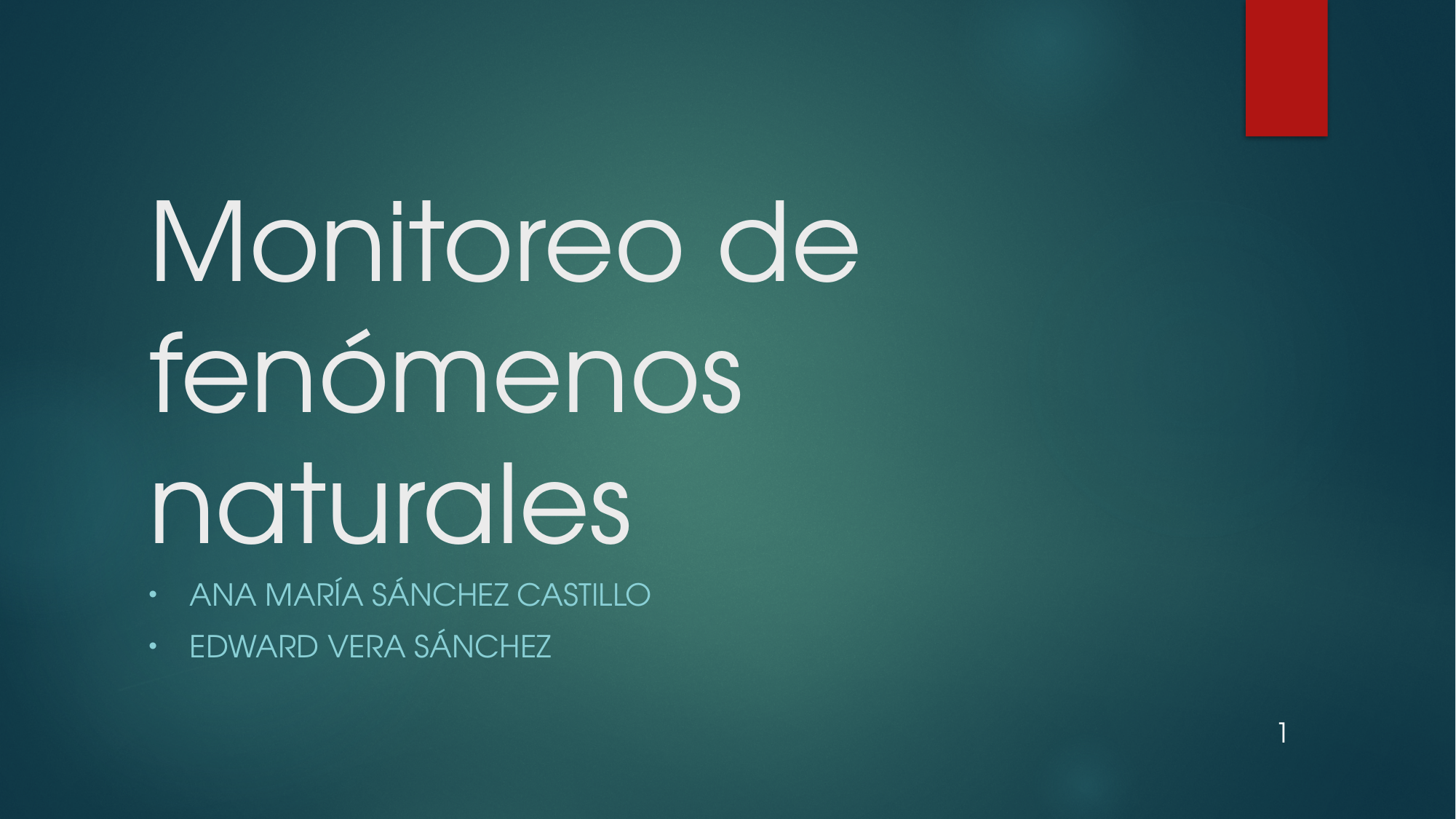

# Monitoreo de fenómenos naturales
Ana María Sánchez castillo
Edward vera Sánchez
1